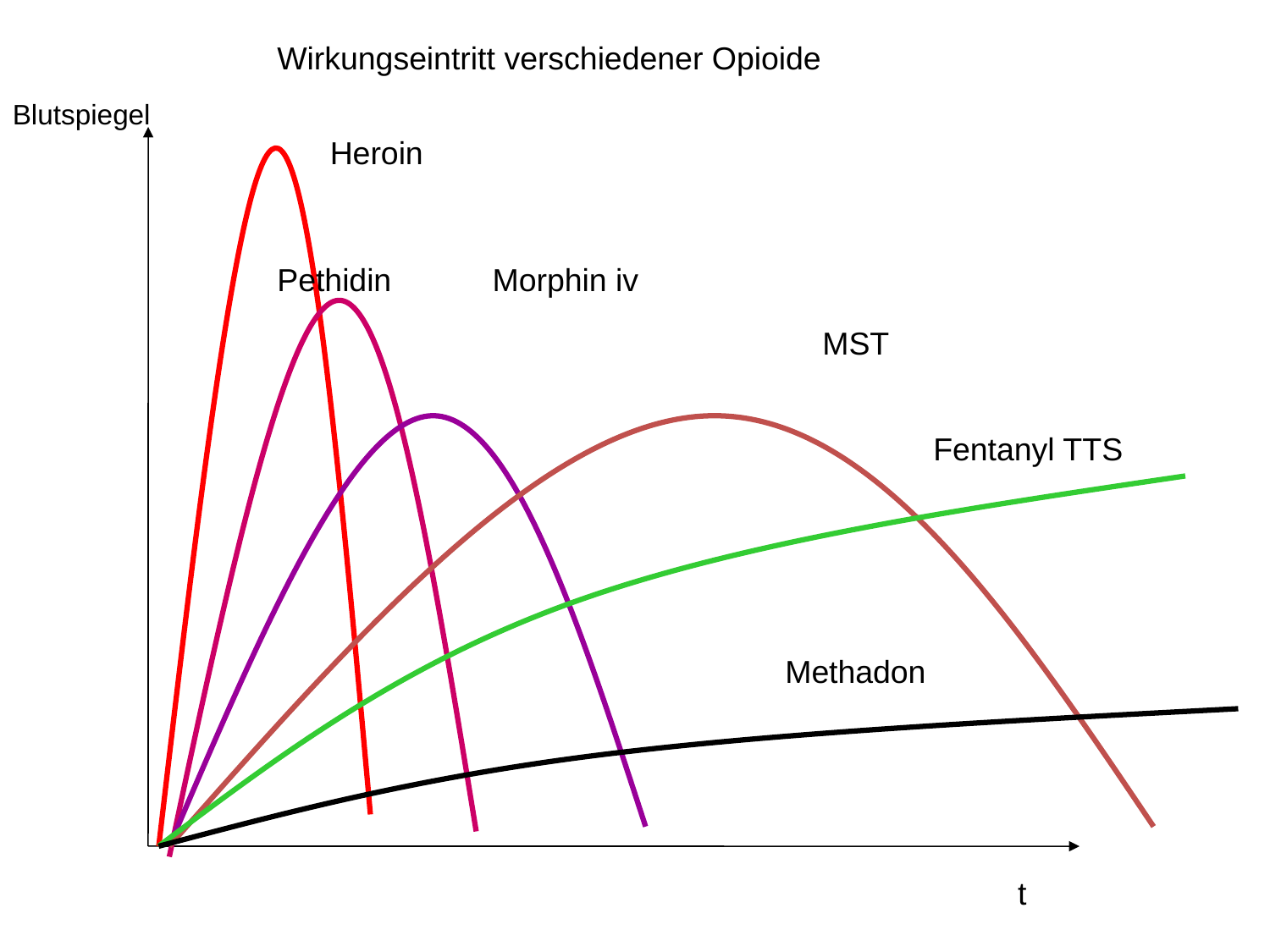

Wirkungseintritt verschiedener Opioide
Blutspiegel

Heroin

Pethidin
Morphin iv

   MST

Fentanyl TTS

Methadon

t